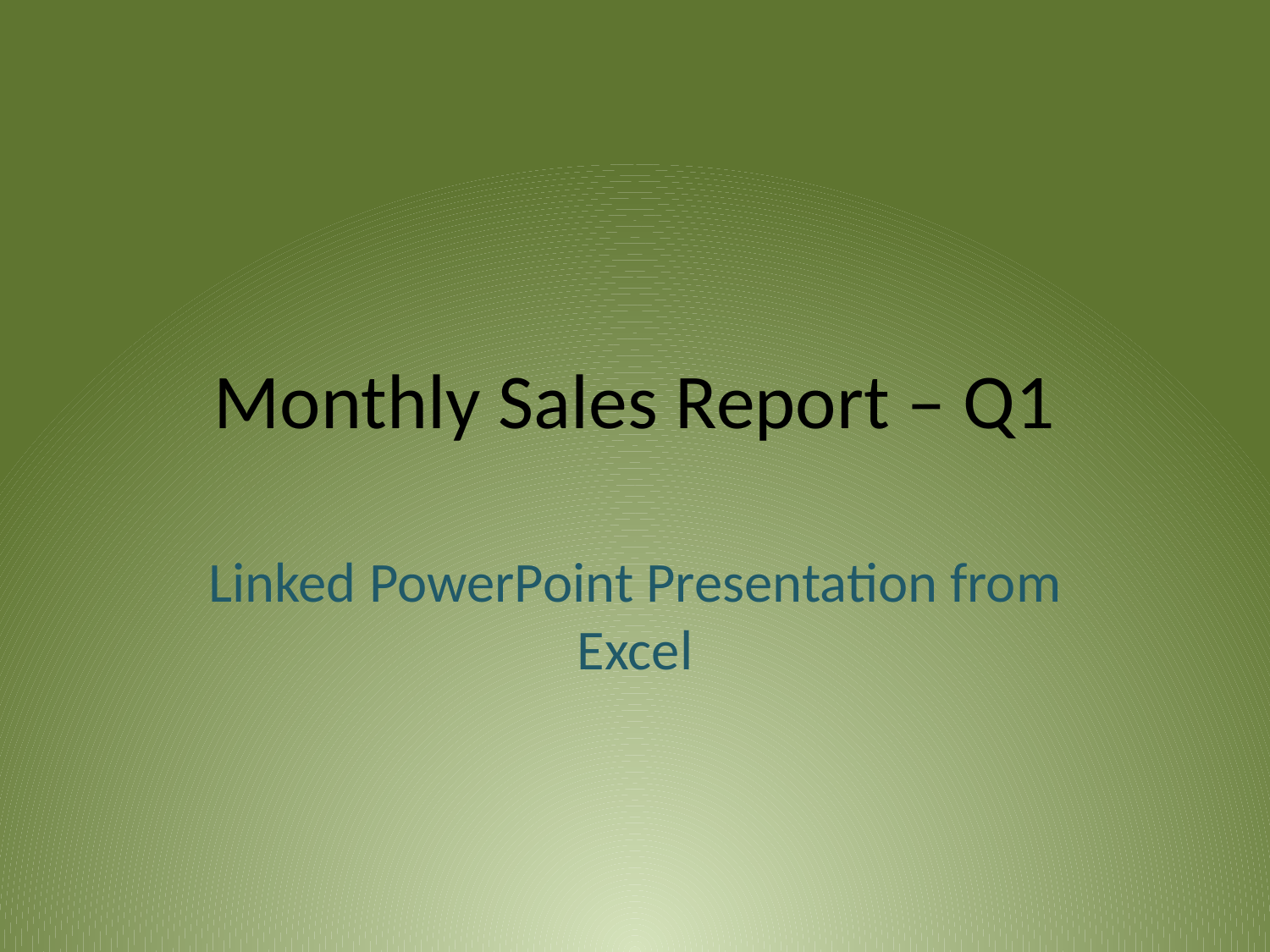

# Monthly Sales Report – Q1
Linked PowerPoint Presentation from Excel